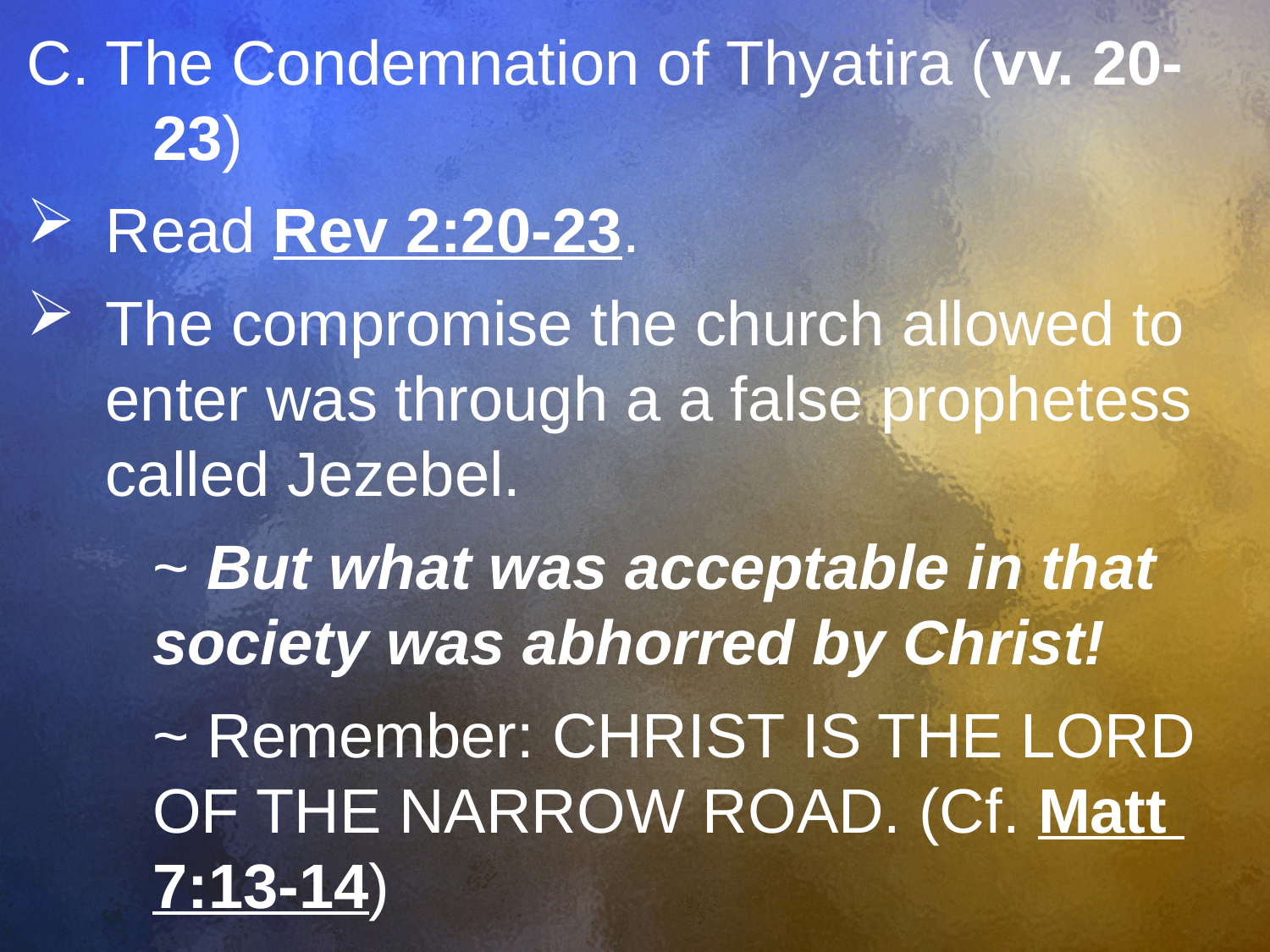

C. The Condemnation of Thyatira (vv. 20-	23)
Read Rev 2:20-23.
The compromise the church allowed to enter was through a a false prophetess called Jezebel.
	~ But what was acceptable in that 			society was abhorred by Christ!
	~ Remember: CHRIST IS THE LORD 		OF THE NARROW ROAD. (Cf. Matt 		7:13-14)